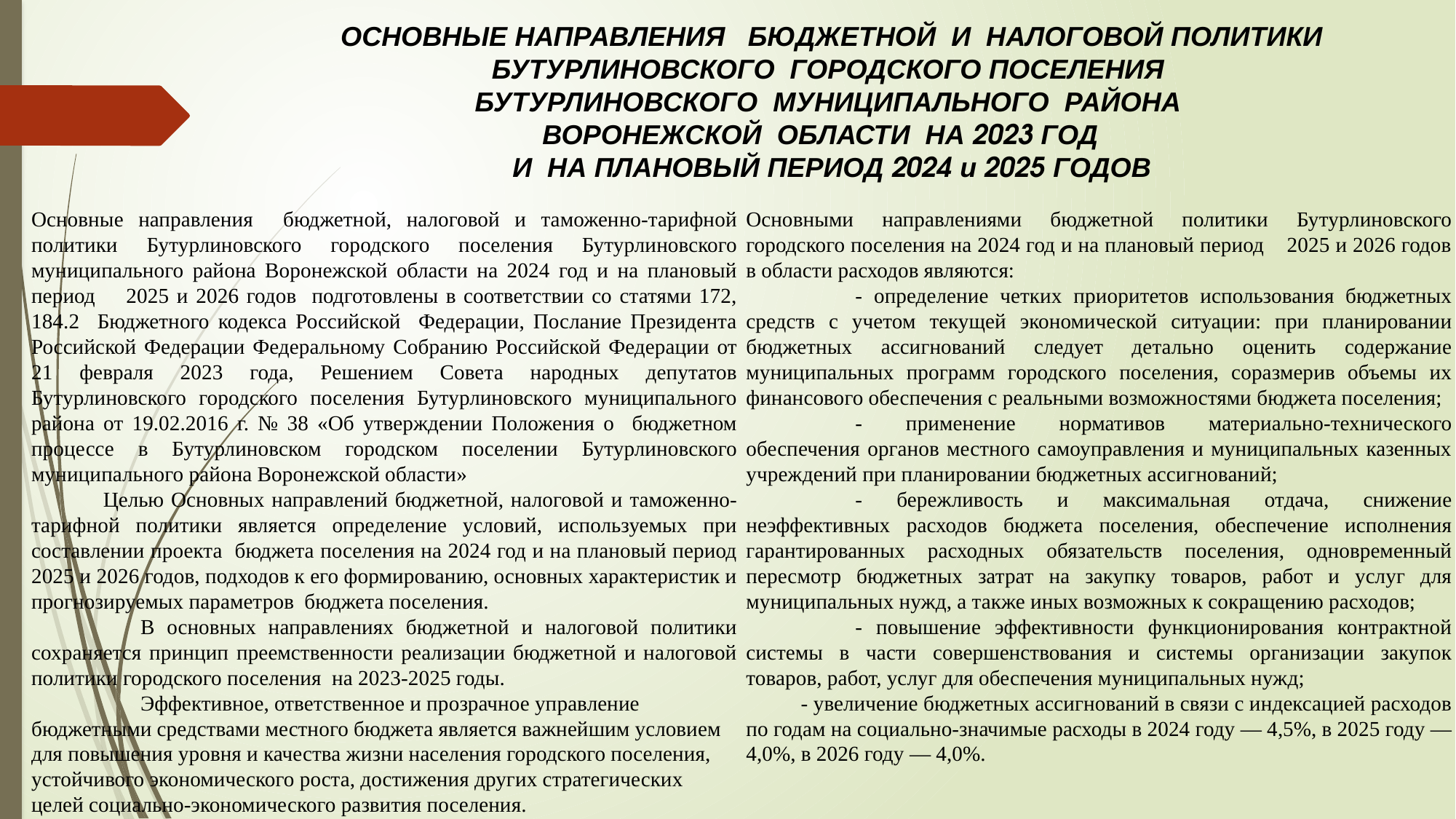

ОСНОВНЫЕ НАПРАВЛЕНИЯ   БЮДЖЕТНОЙ  И  НАЛОГОВОЙ ПОЛИТИКИ БУТУРЛИНОВСКОГО  ГОРОДСКОГО ПОСЕЛЕНИЯ
 БУТУРЛИНОВСКОГО  МУНИЦИПАЛЬНОГО  РАЙОНА
ВОРОНЕЖСКОЙ  ОБЛАСТИ  НА 2023 ГОД
И  НА ПЛАНОВЫЙ ПЕРИОД 2024 и 2025 ГОДОВ
Основные направления  бюджетной, налоговой и таможенно-тарифной политики Бутурлиновского городского поселения Бутурлиновского муниципального района Воронежской области на 2024 год и на плановый период    2025 и 2026 годов  подготовлены в соответствии со статями 172, 184.2  Бюджетного кодекса Российской  Федерации, Послание Президента Российской Федерации Федеральному Собранию Российской Федерации от 21 февраля 2023 года, Решением Совета народных депутатов Бутурлиновского городского поселения Бутурлиновского муниципального района от 19.02.2016 г. № 38 «Об утверждении Положения о  бюджетном процессе в Бутурлиновском городском поселении Бутурлиновского муниципального района Воронежской области»
          Целью Основных направлений бюджетной, налоговой и таможенно-тарифной политики является определение условий, используемых при составлении проекта  бюджета поселения на 2024 год и на плановый период 2025 и 2026 годов, подходов к его формированию, основных характеристик и прогнозируемых параметров  бюджета поселения.
	В основных направлениях бюджетной и налоговой политики сохраняется принцип преемственности реализации бюджетной и налоговой политики городского поселения  на 2023-2025 годы.
	Эффективное, ответственное и прозрачное управление бюджетными средствами местного бюджета является важнейшим условием для повышения уровня и качества жизни населения городского поселения, устойчивого экономического роста, достижения других стратегических целей социально-экономического развития поселения.
Основными направлениями бюджетной политики Бутурлиновского городского поселения на 2024 год и на плановый период    2025 и 2026 годов в области расходов являются:
	- определение четких приоритетов использования бюджетных средств с учетом текущей экономической ситуации: при планировании бюджетных ассигнований следует детально оценить содержание муниципальных программ городского поселения, соразмерив объемы их финансового обеспечения с реальными возможностями бюджета поселения;
	- применение нормативов материально-технического обеспечения органов местного самоуправления и муниципальных казенных учреждений при планировании бюджетных ассигнований;
	- бережливость и максимальная отдача, снижение неэффективных расходов бюджета поселения, обеспечение исполнения гарантированных расходных обязательств поселения, одновременный пересмотр бюджетных затрат на закупку товаров, работ и услуг для муниципальных нужд, а также иных возможных к сокращению расходов;
	- повышение эффективности функционирования контрактной системы в части совершенствования и системы организации закупок товаров, работ, услуг для обеспечения муниципальных нужд;
          - увеличение бюджетных ассигнований в связи с индексацией расходов по годам на социально-значимые расходы в 2024 году — 4,5%, в 2025 году — 4,0%, в 2026 году — 4,0%.